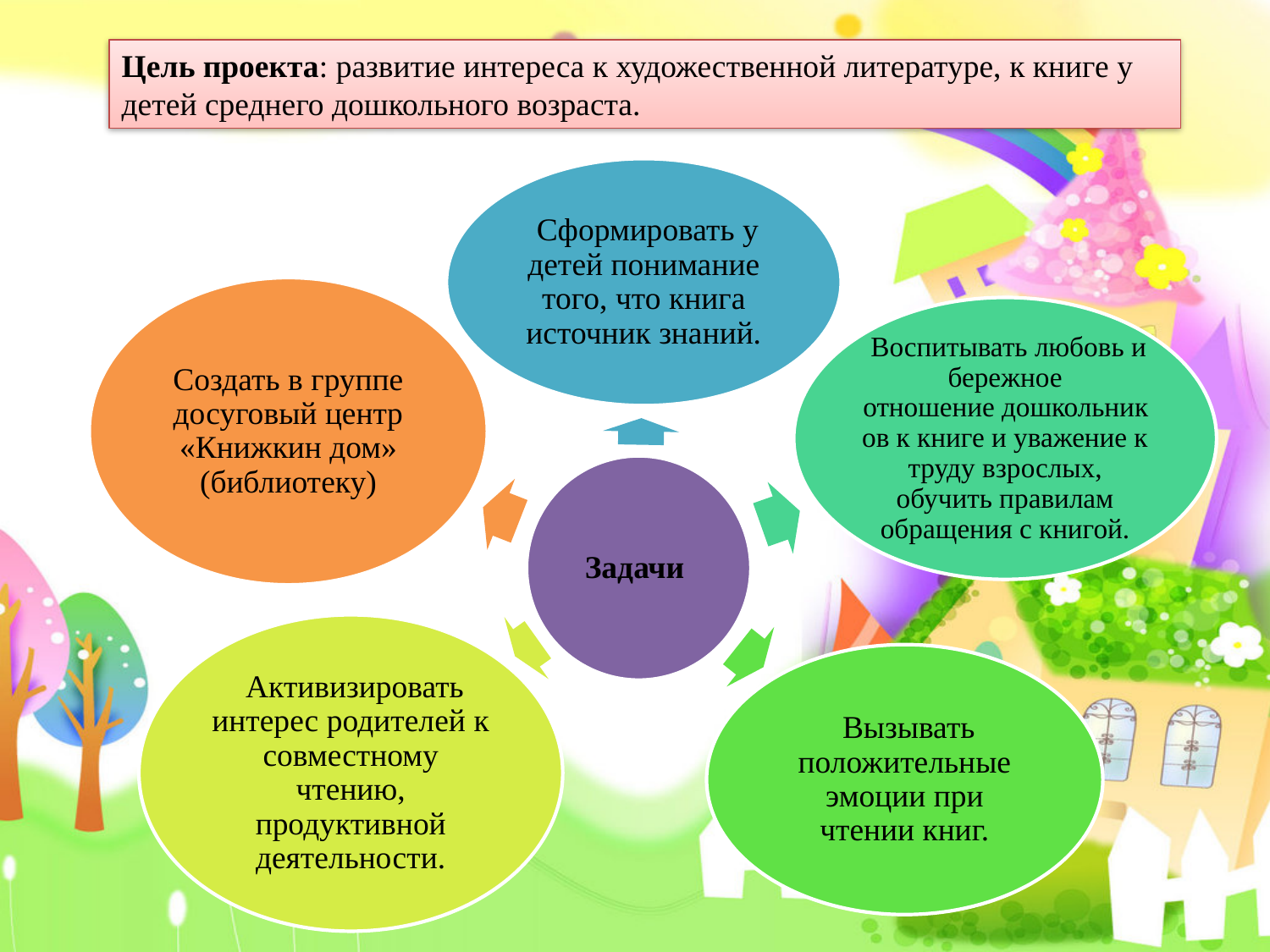

Цель проекта: развитие интереса к художественной литературе, к книге у детей среднего дошкольного возраста.
Задачи

 Сформировать у детей понимание того, что книга источник знаний.

 Воспитывать любовь и бережное отношение дошкольников к книге и уважение к труду взрослых, обучить правилам обращения с книгой.

 Вызывать положительные эмоции при чтении книг.

 Активизировать интерес родителей к совместному чтению, продуктивной деятельности.

Создать в группе досуговый центр «Книжкин дом» (библиотеку)